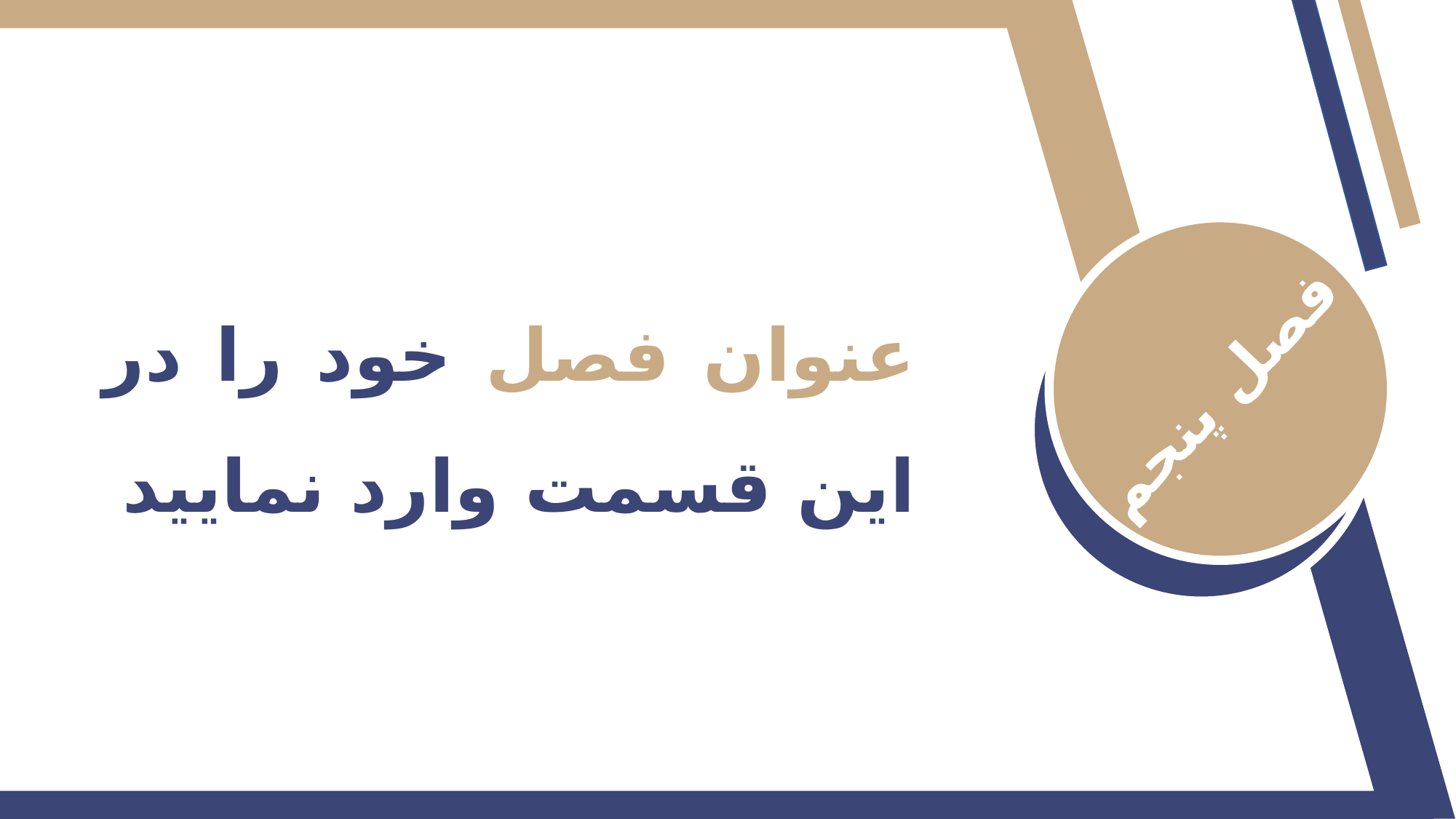

عنوان فصل خود را در این قسمت وارد نمایید
فصل پنجم